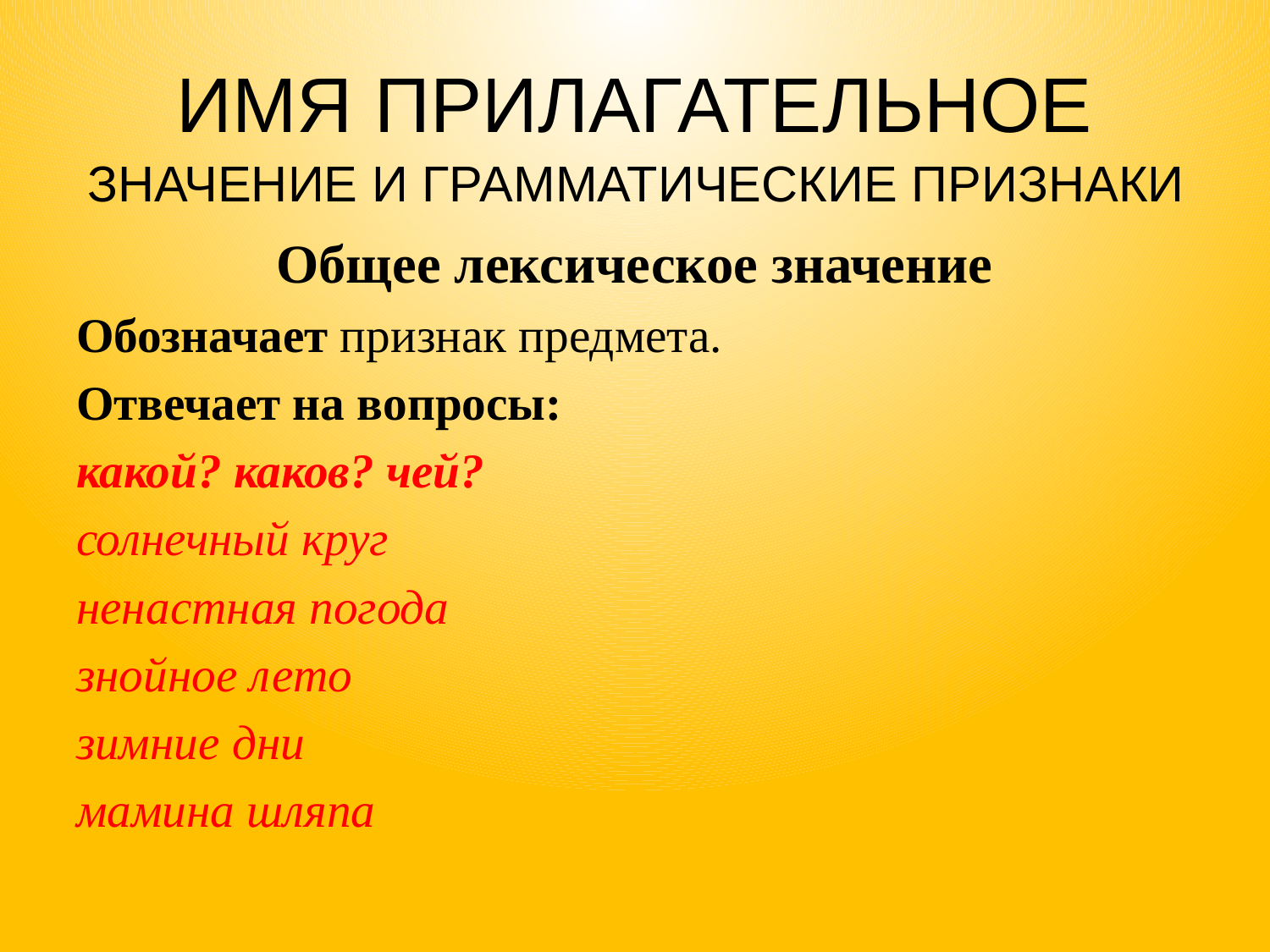

# ИМЯ ПРИЛАГАТЕЛЬНОЕ
ЗНАЧЕНИЕ И ГРАММАТИЧЕСКИЕ ПРИЗНАКИ
Общее лексическое значение
Обозначает признак предмета.
Отвечает на вопросы:
какой? каков? чей?
солнечный круг
ненастная погода
знойное лето
зимние дни
мамина шляпа